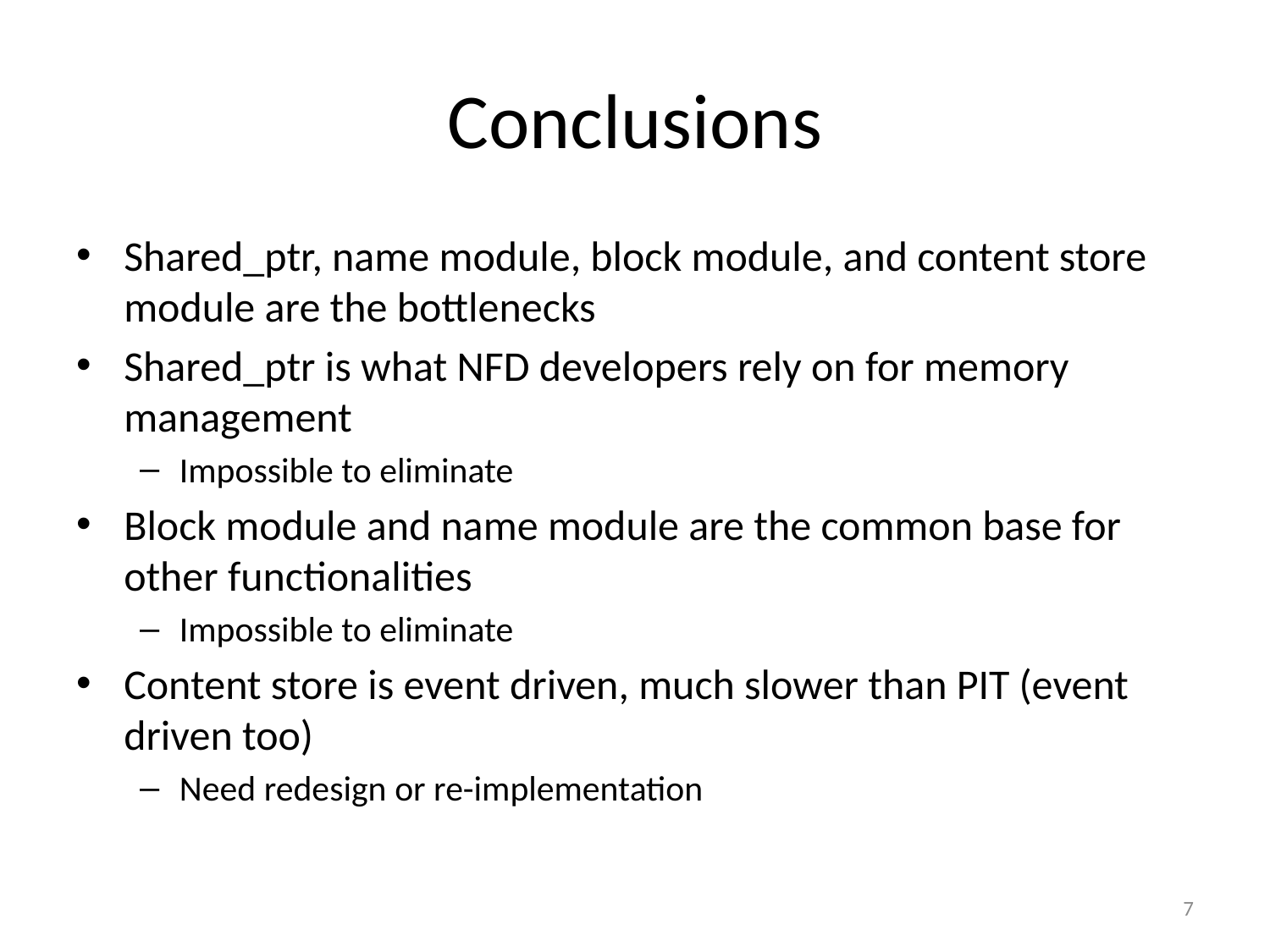

# Conclusions
Shared_ptr, name module, block module, and content store module are the bottlenecks
Shared_ptr is what NFD developers rely on for memory management
Impossible to eliminate
Block module and name module are the common base for other functionalities
Impossible to eliminate
Content store is event driven, much slower than PIT (event driven too)
Need redesign or re-implementation
7